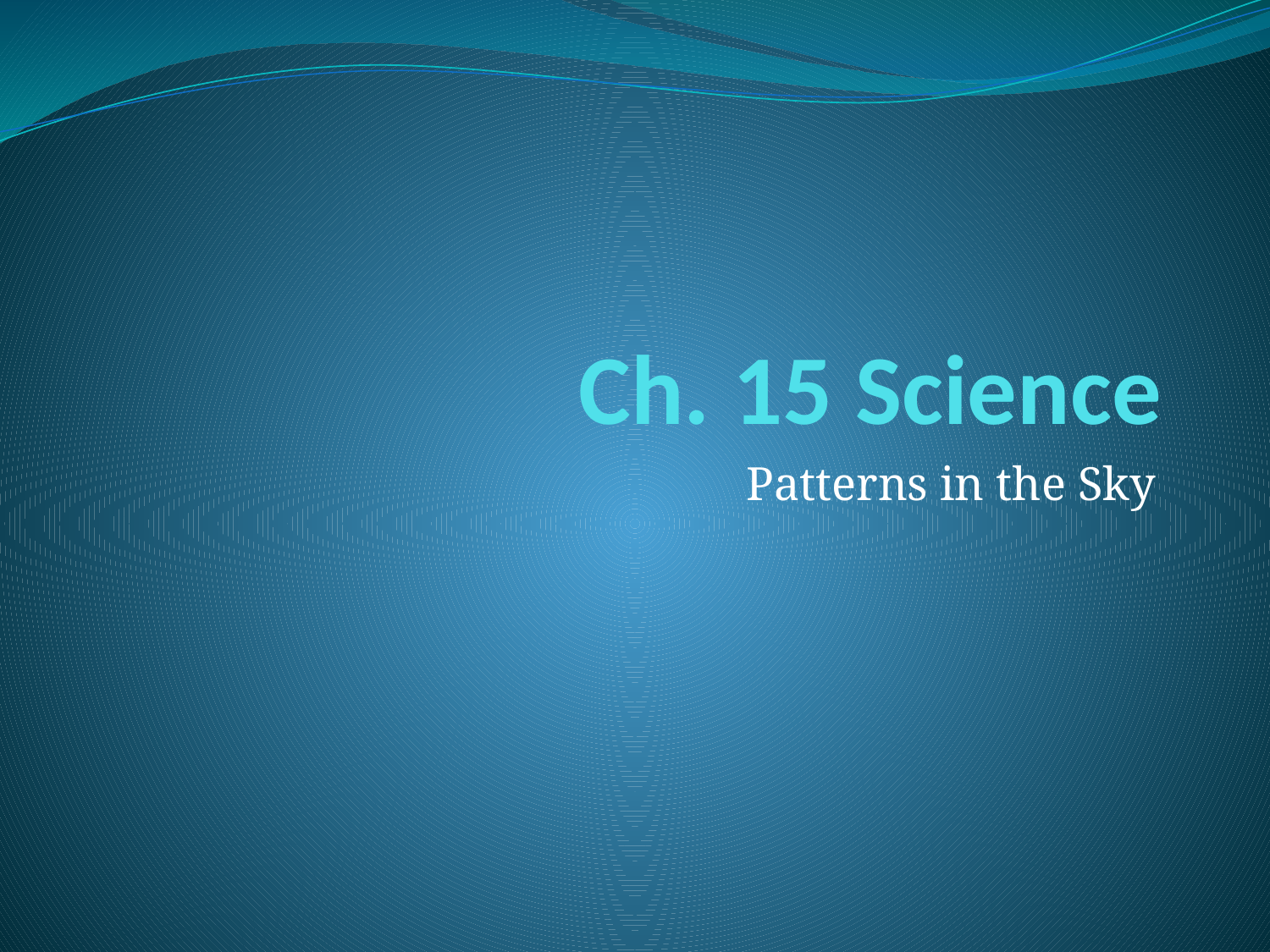

# Ch. 15 Science
Patterns in the Sky